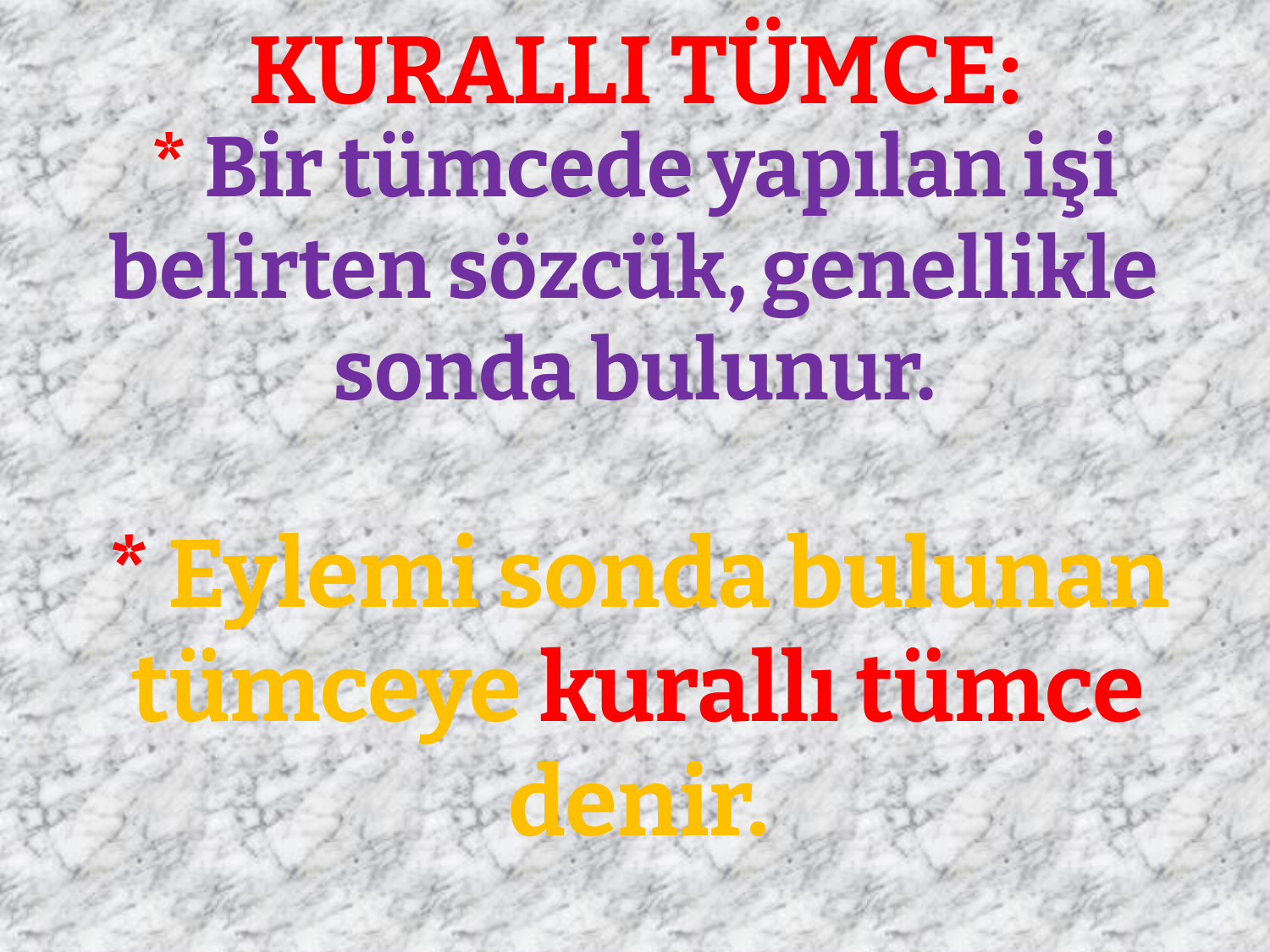

KURALLI TÜMCE:
* Bir tümcede yapılan işi belirten sözcük, genellikle sonda bulunur.
* Eylemi sonda bulunan tümceye kurallı tümce denir.